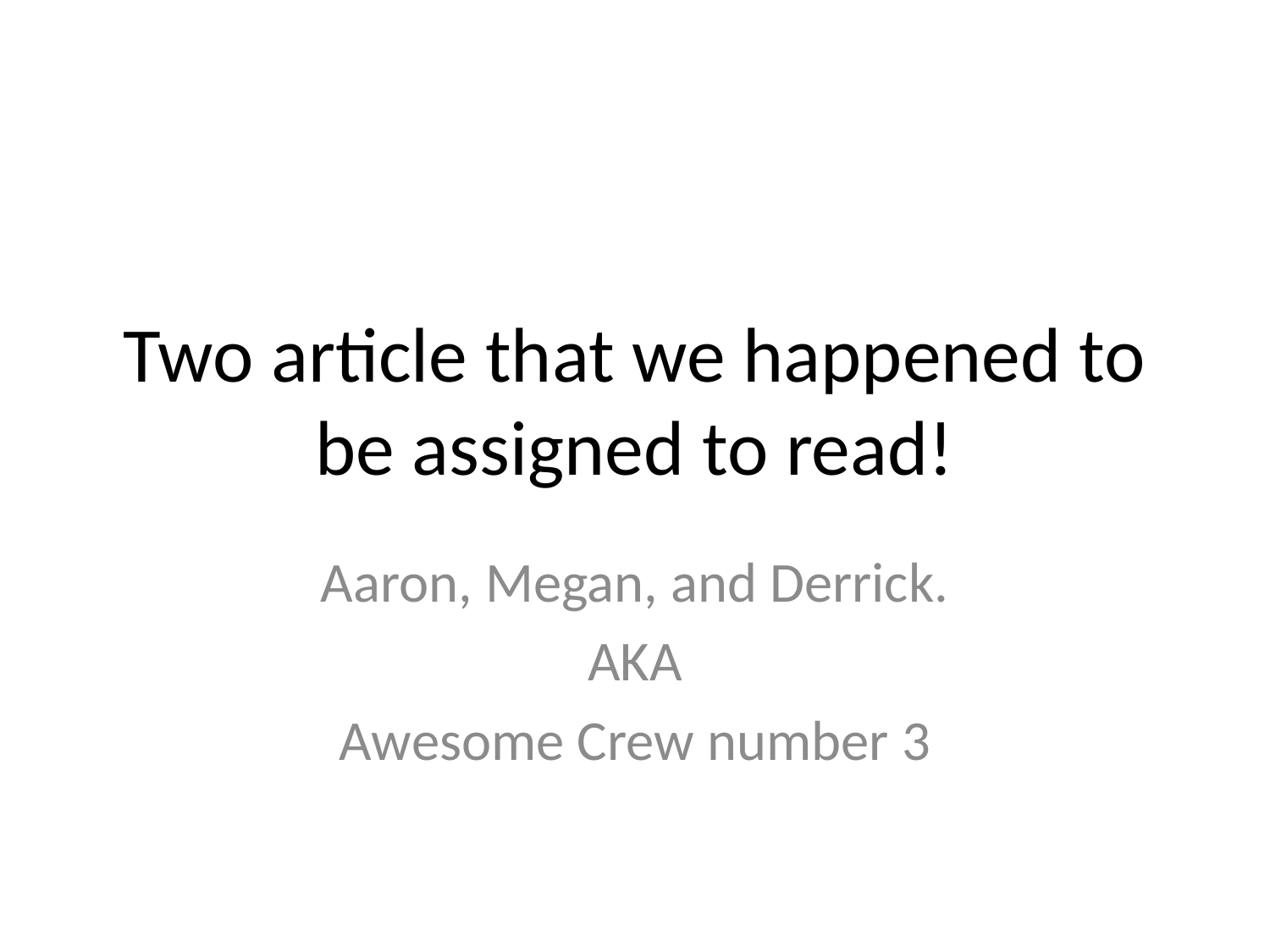

# Two article that we happened to be assigned to read!
Aaron, Megan, and Derrick.
AKA
Awesome Crew number 3